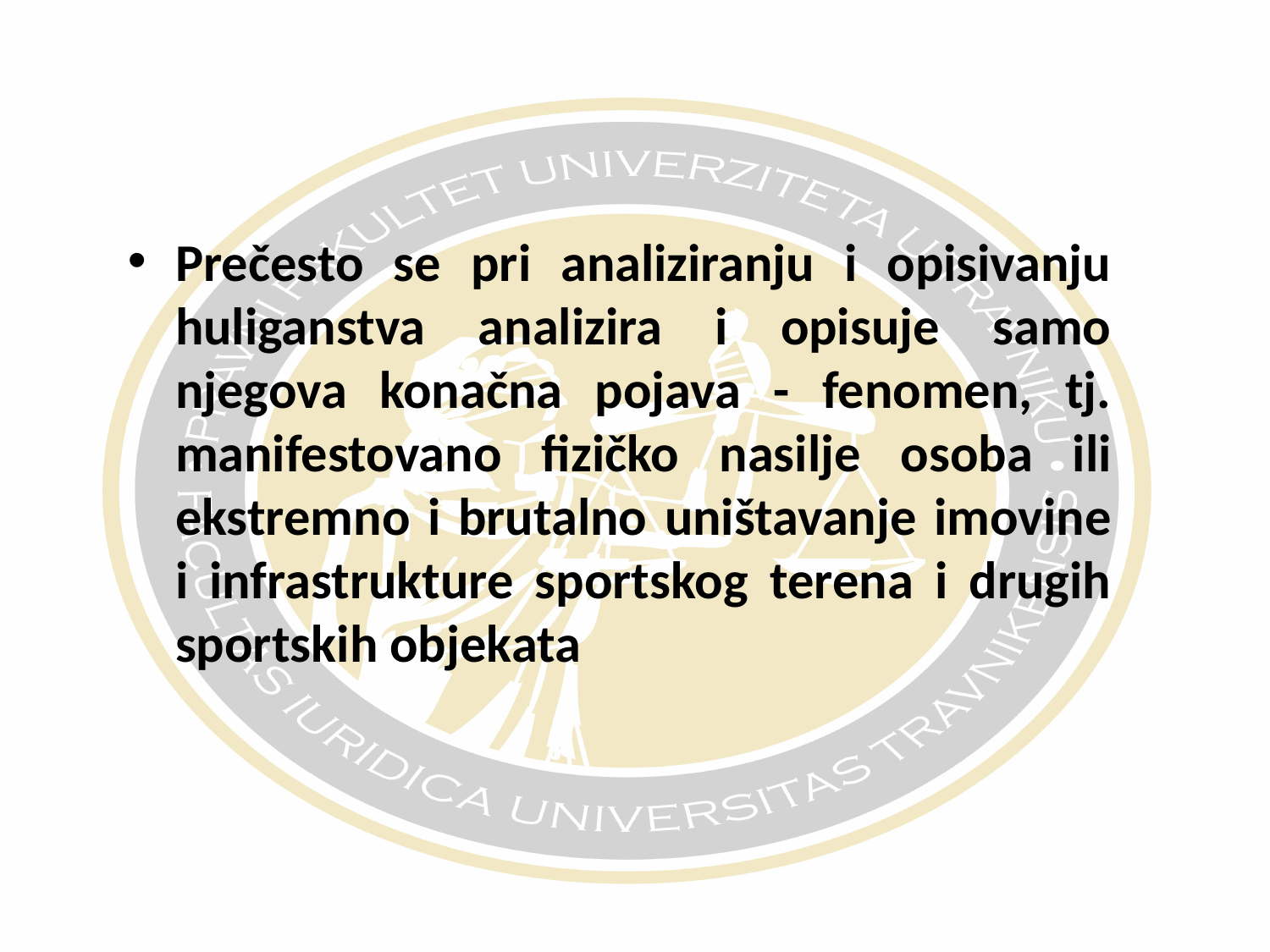

#
Prečesto se pri analiziranju i opisivanju huliganstva analizira i opisuje samo njegova konačna pojava - fenomen, tj. manifestovano fizičko nasilje osoba ili ekstremno i brutalno uništavanje imovine i infrastrukture sportskog terena i drugih sportskih objekata